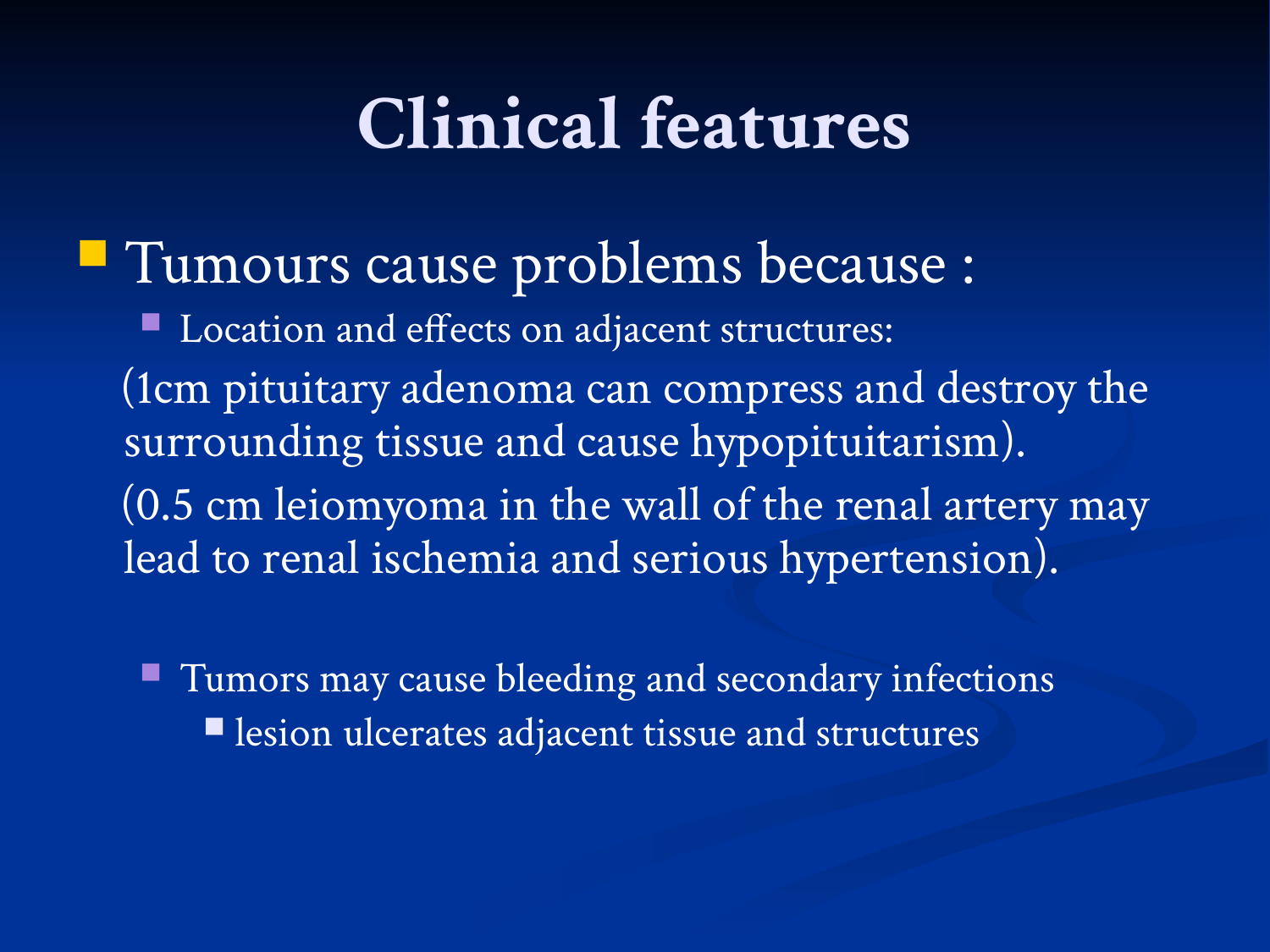

# Clinical features
Tumours cause problems because :
Location and effects on adjacent structures:
    (1cm pituitary adenoma can compress and destroy the surrounding tissue and cause hypopituitarism).
    (0.5 cm leiomyoma in the wall of the renal artery may lead to renal ischemia and serious hypertension).

Tumors may cause bleeding and secondary infections
lesion ulcerates adjacent tissue and structures